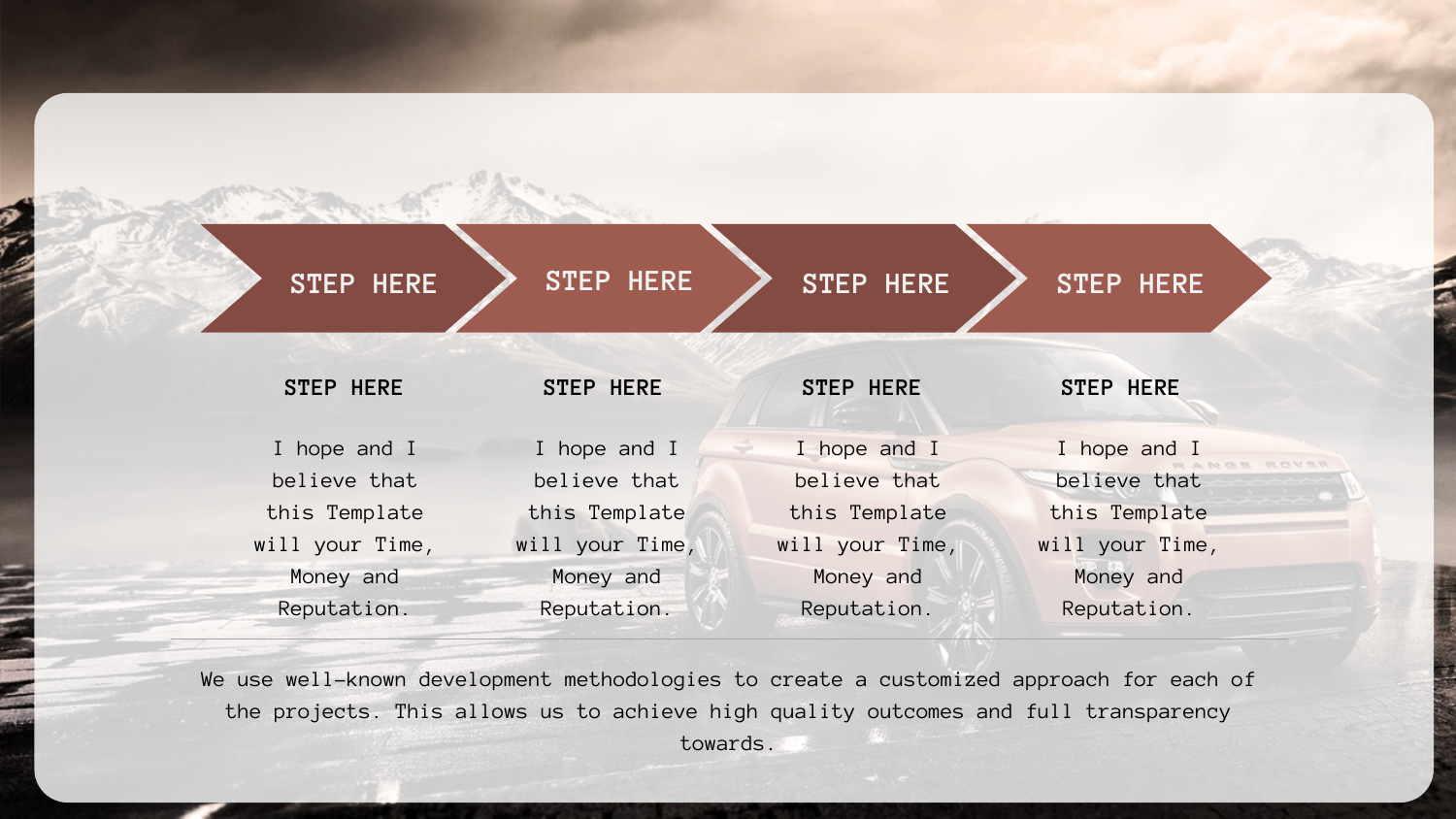

#

STEP HERE

STEP HERE

STEP HERE

STEP HERE
STEP HERE
STEP HERE
STEP HERE
STEP HERE
I hope and I believe that this Template will your Time, Money and Reputation.
I hope and I believe that this Template will your Time, Money and Reputation.
I hope and I believe that this Template will your Time, Money and Reputation.
I hope and I believe that this Template will your Time, Money and Reputation.
We use well-known development methodologies to create a customized approach for each of the projects. This allows us to achieve high quality outcomes and full transparency towards.